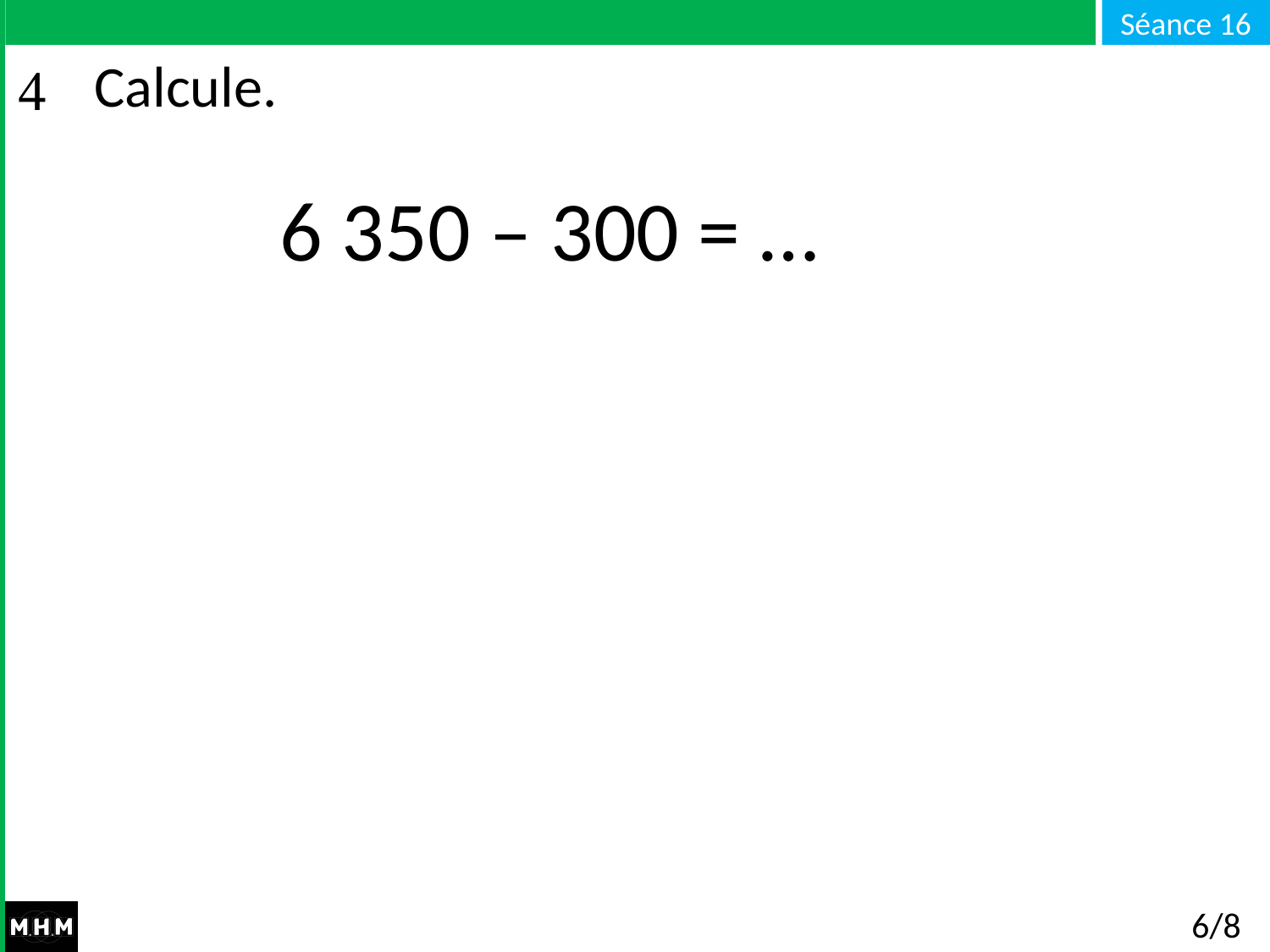

# Calcule.
6 350 – 300 = …
6/8